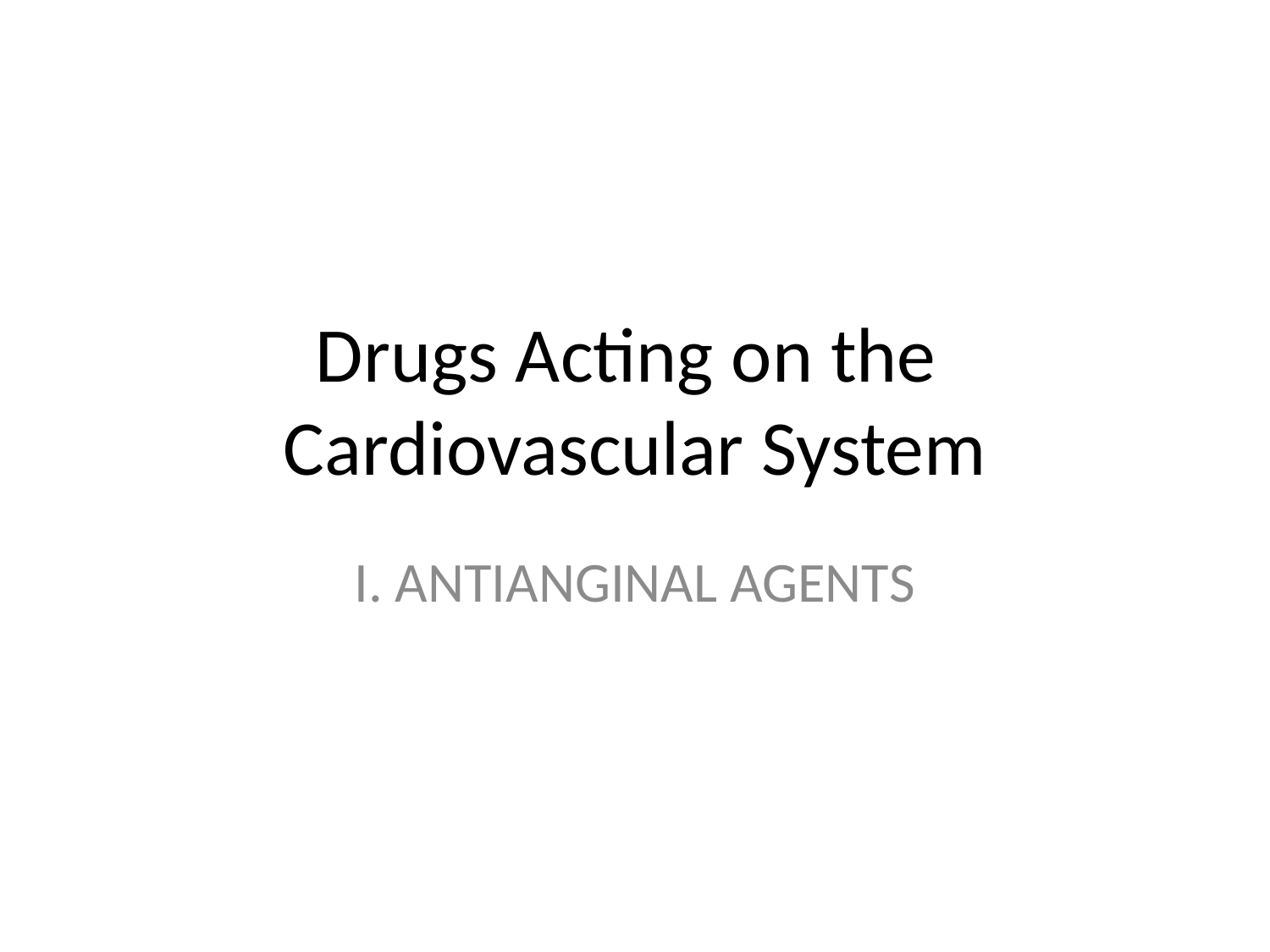

# Drugs Acting on the  Cardiovascular System
I. ANTIANGINAL AGENTS